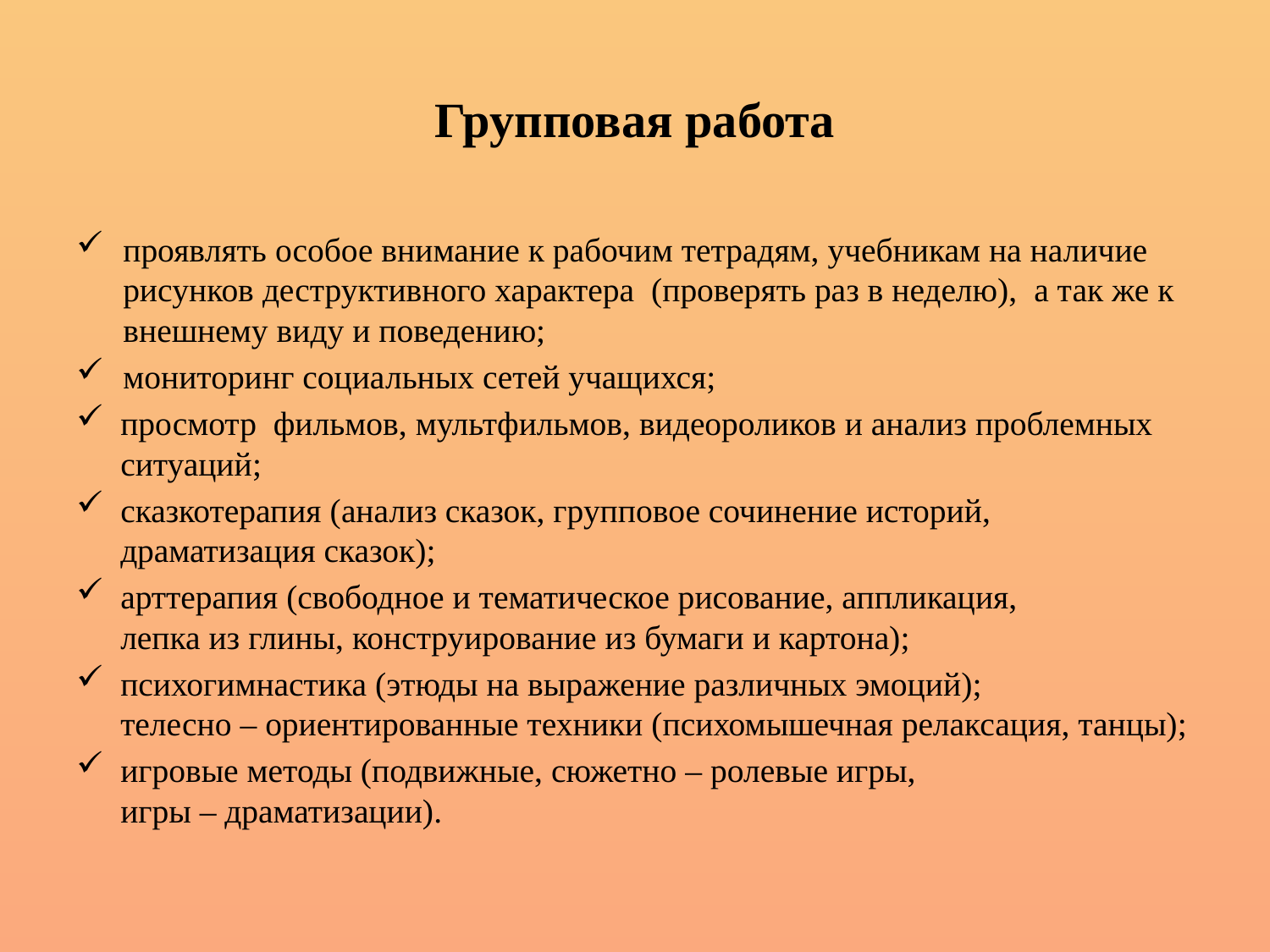

# Групповая работа
проявлять особое внимание к рабочим тетрадям, учебникам на наличие рисунков деструктивного характера  (проверять раз в неделю),  а так же к внешнему виду и поведению;
мониторинг социальных сетей учащихся;
просмотр  фильмов, мультфильмов, видеороликов и анализ проблемных ситуаций;
сказкотерапия (анализ сказок, групповое сочинение историй,
драматизация сказок);
арттерапия (свободное и тематическое рисование, аппликация,
лепка из глины, конструирование из бумаги и картона);
психогимнастика (этюды на выражение различных эмоций);
телесно – ориентированные техники (психомышечная релаксация, танцы);
игровые методы (подвижные, сюжетно – ролевые игры,
игры – драматизации).